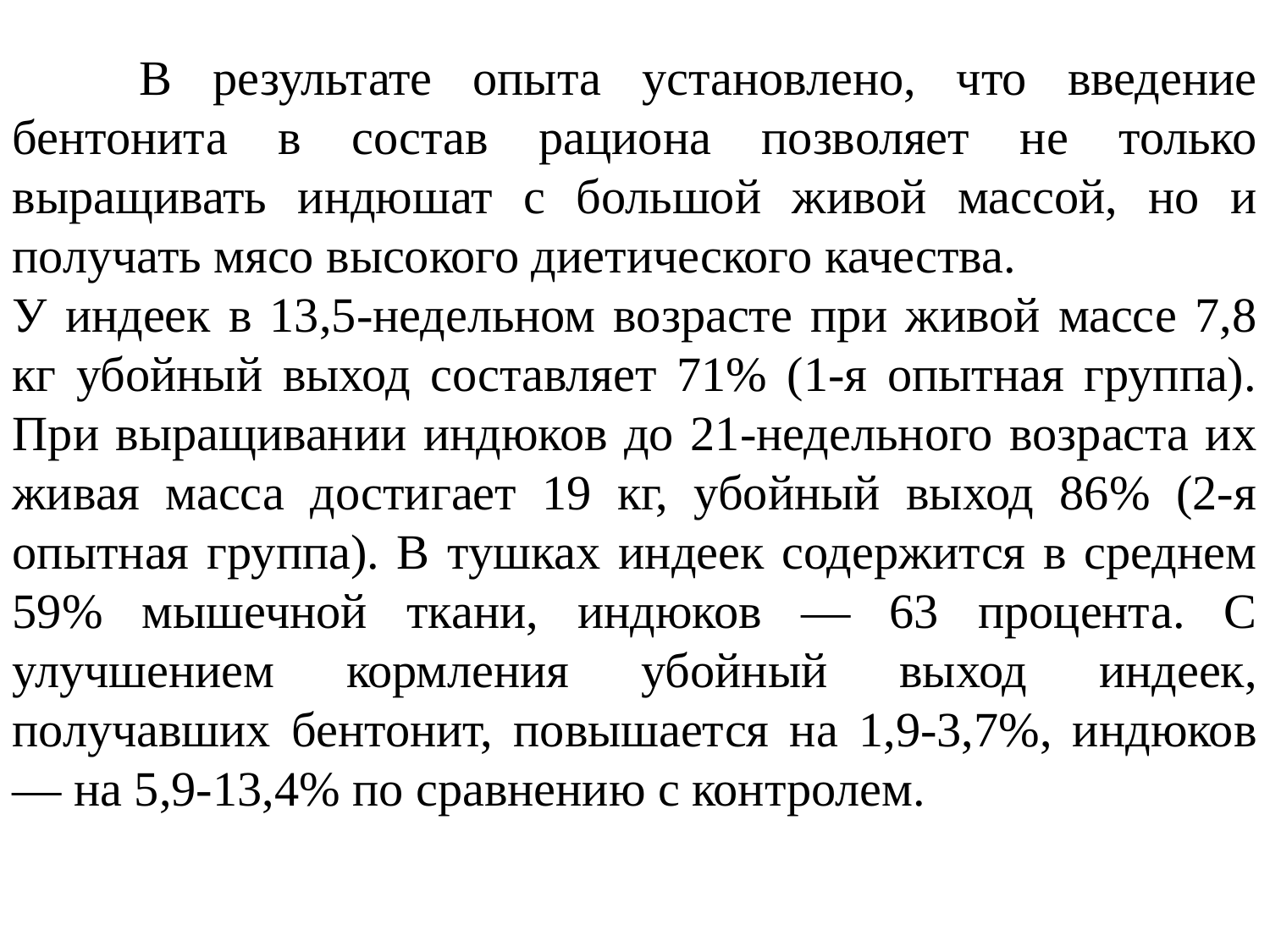

В результате опыта установлено, что введение бентонита в состав рациона позволяет не только выращивать индюшат с большой живой массой, но и получать мясо высокого диетического качества.
У индеек в 13,5-недельном возрасте при живой массе 7,8 кг убойный выход составляет 71% (1-я опытная группа). При выращивании индюков до 21-недельного возраста их живая масса достигает 19 кг, убойный выход 86% (2-я опытная группа). В тушках индеек содержится в среднем 59% мышечной ткани, индюков — 63 процента. С улучшением кормления убойный выход индеек, получавших бентонит, повышается на 1,9-3,7%, индюков — на 5,9-13,4% по сравнению с контролем.